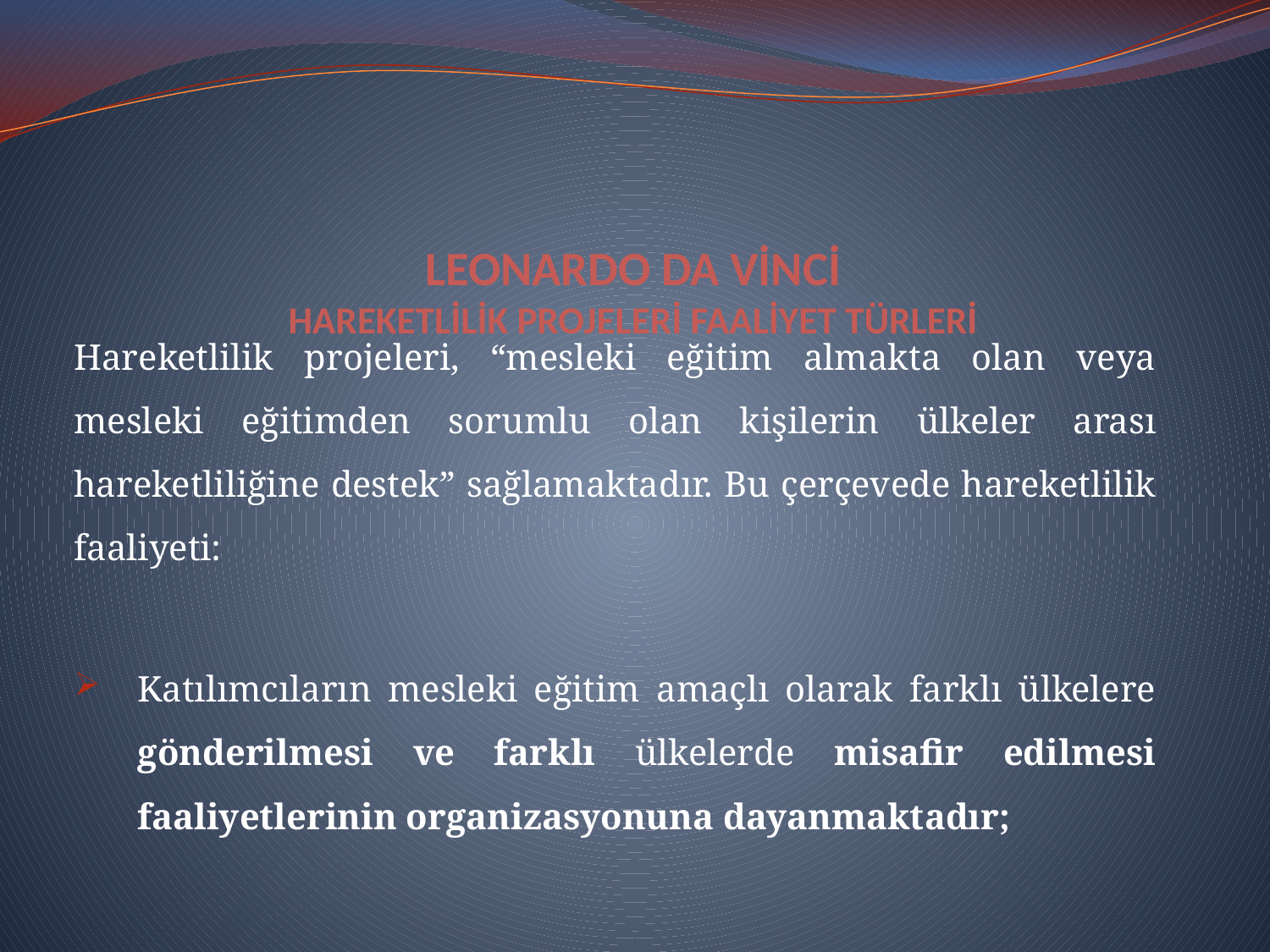

# LEONARDO DA VİNCİ HAREKETLİLİK PROJELERİ FAALİYET TÜRLERİ
Hareketlilik projeleri, “mesleki eğitim almakta olan veya mesleki eğitimden sorumlu olan kişilerin ülkeler arası hareketliliğine destek” sağlamaktadır. Bu çerçevede hareketlilik faaliyeti:

Katılımcıların mesleki eğitim amaçlı olarak farklı ülkelere gönderilmesi ve farklı ülkelerde misafir edilmesi faaliyetlerinin organizasyonuna dayanmaktadır;